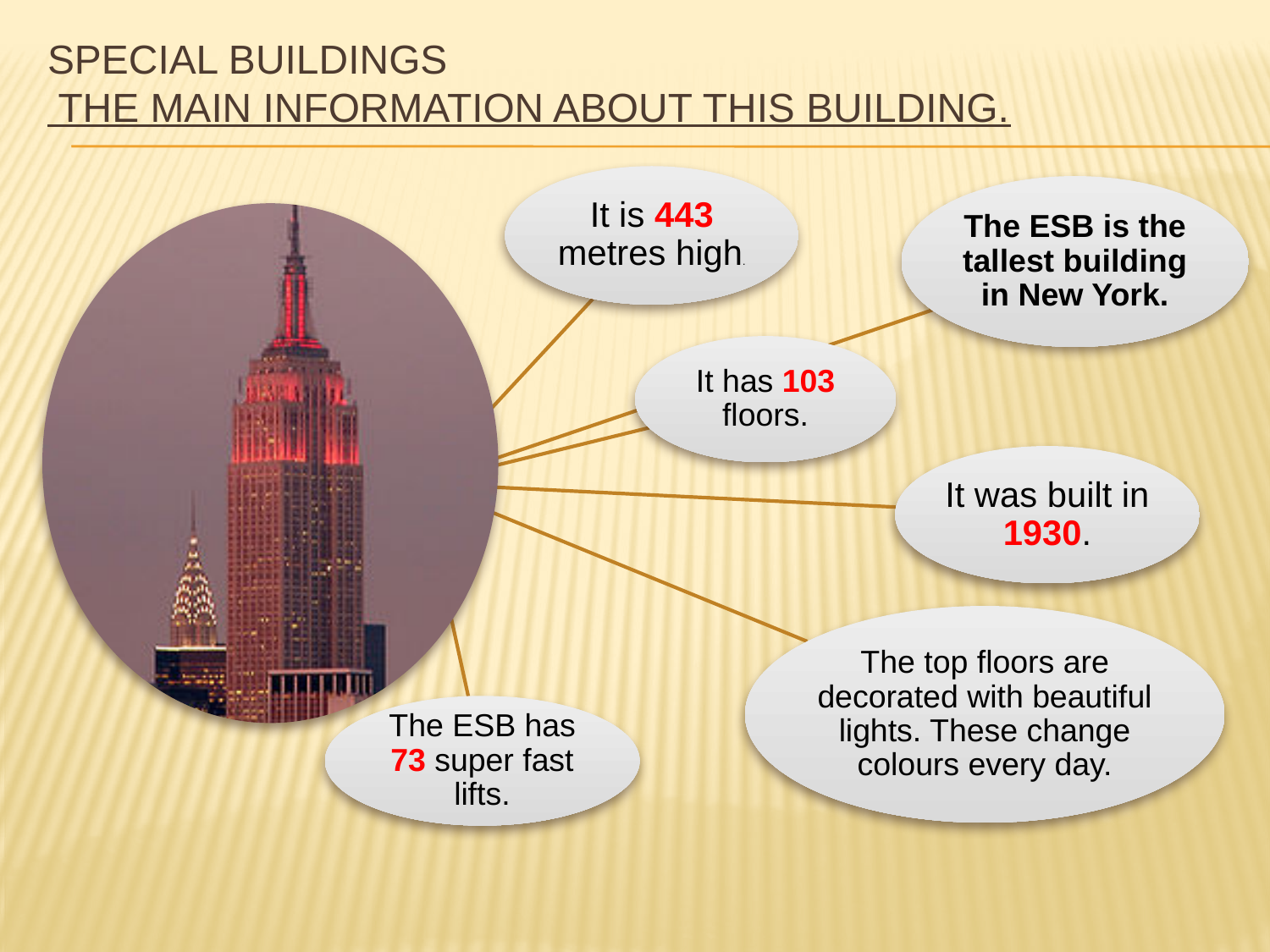

# Special buildings The main information about this building.
The ESB is the tallest building in New York.
It is 443 metres high.
It has 103 floors.
It was built in 1930.
The ESB has 73 super fast lifts.
The top floors are decorated with beautiful lights. These change colours every day.